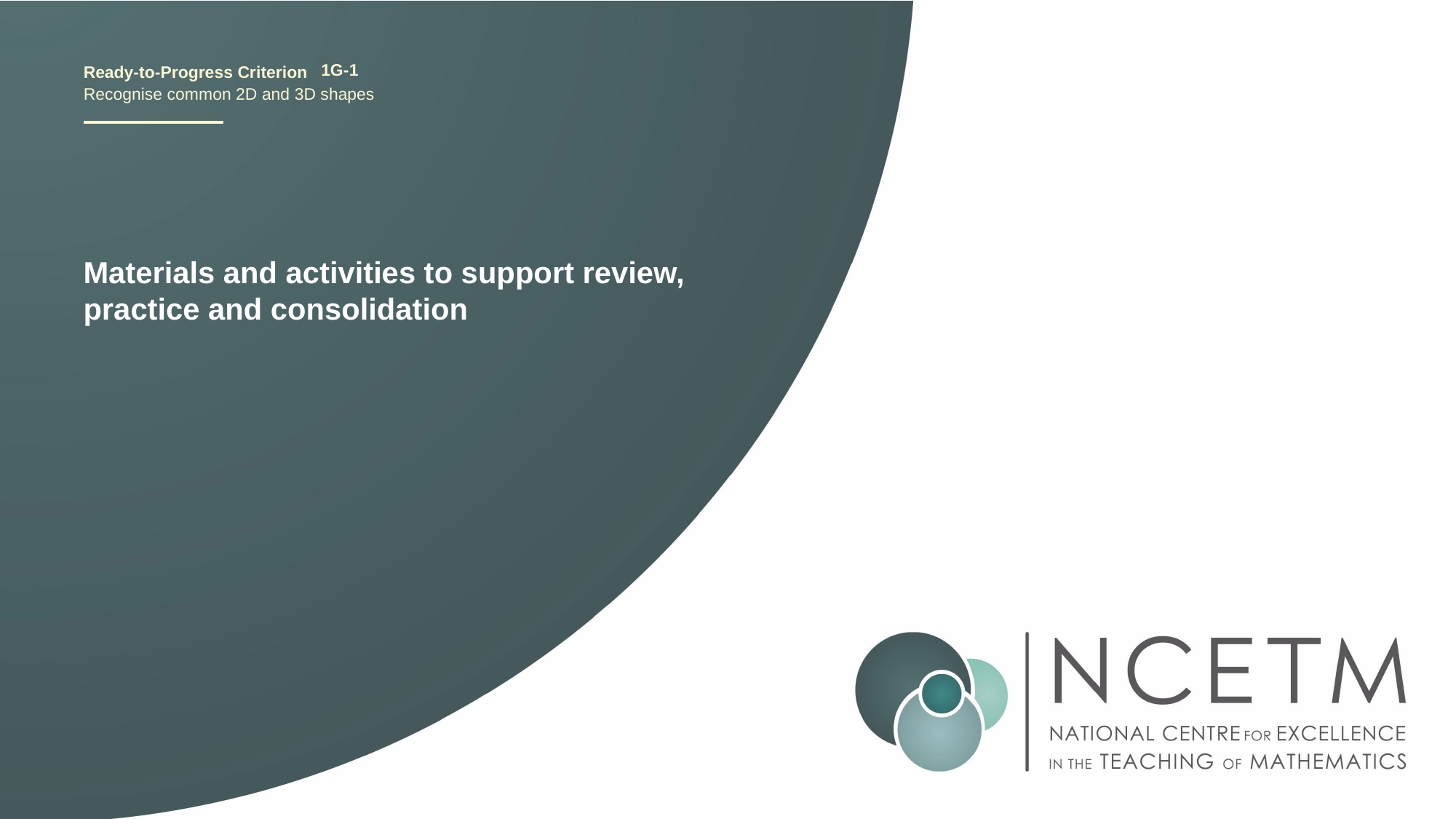

1G-1
Recognise common 2D and 3D shapes